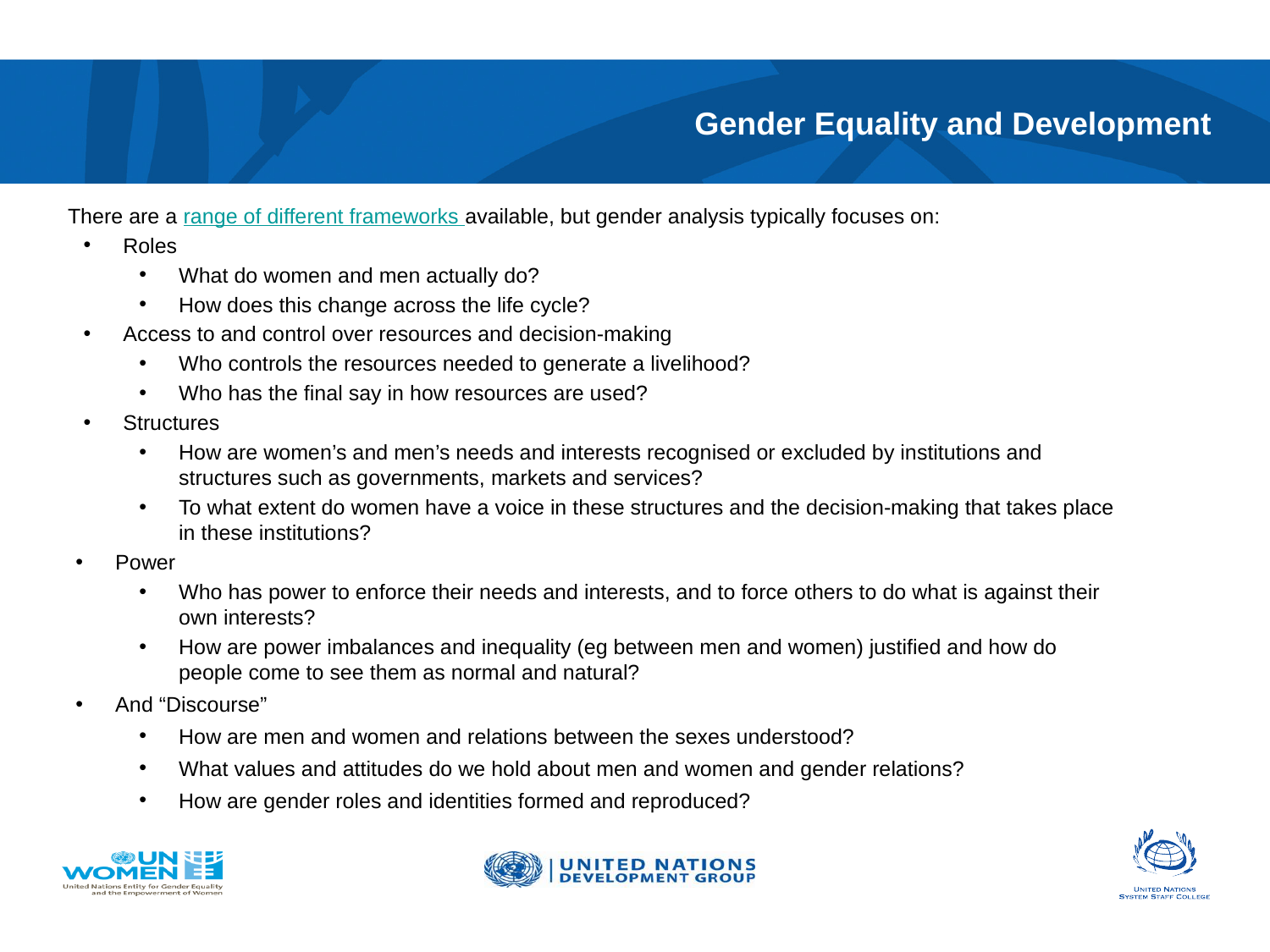

# Gender Equality and Development
There are a range of different frameworks available, but gender analysis typically focuses on:
Roles
What do women and men actually do?
How does this change across the life cycle?
Access to and control over resources and decision-making
Who controls the resources needed to generate a livelihood?
Who has the final say in how resources are used?
Structures
How are women’s and men’s needs and interests recognised or excluded by institutions and structures such as governments, markets and services?
To what extent do women have a voice in these structures and the decision-making that takes place in these institutions?
Power
Who has power to enforce their needs and interests, and to force others to do what is against their own interests?
How are power imbalances and inequality (eg between men and women) justified and how do people come to see them as normal and natural?
And “Discourse”
How are men and women and relations between the sexes understood?
What values and attitudes do we hold about men and women and gender relations?
How are gender roles and identities formed and reproduced?